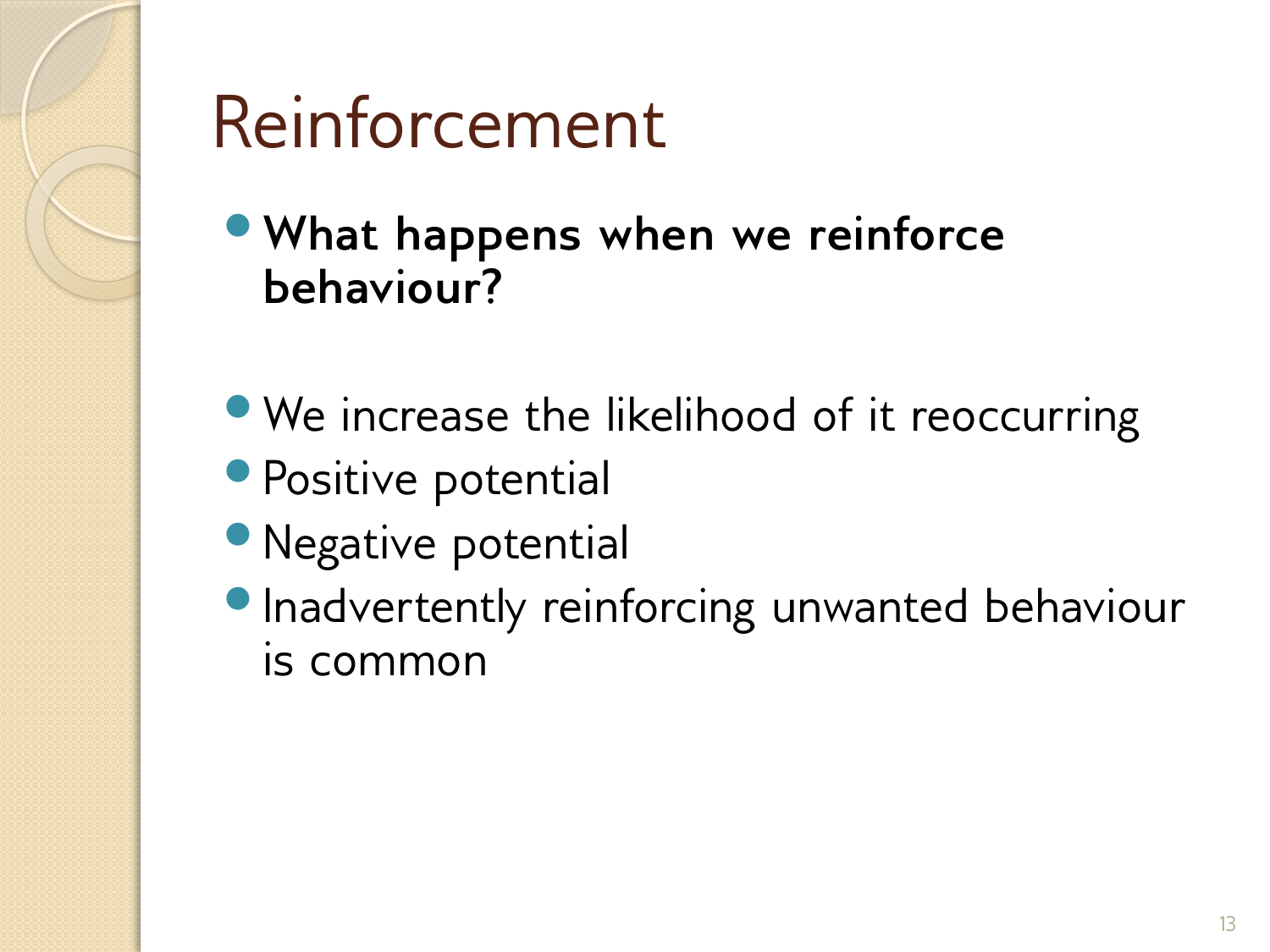

# Reinforcement
What happens when we reinforce behaviour?

We increase the likelihood of it reoccurring
Positive potential
Negative potential
Inadvertently reinforcing unwanted behaviour is common
13